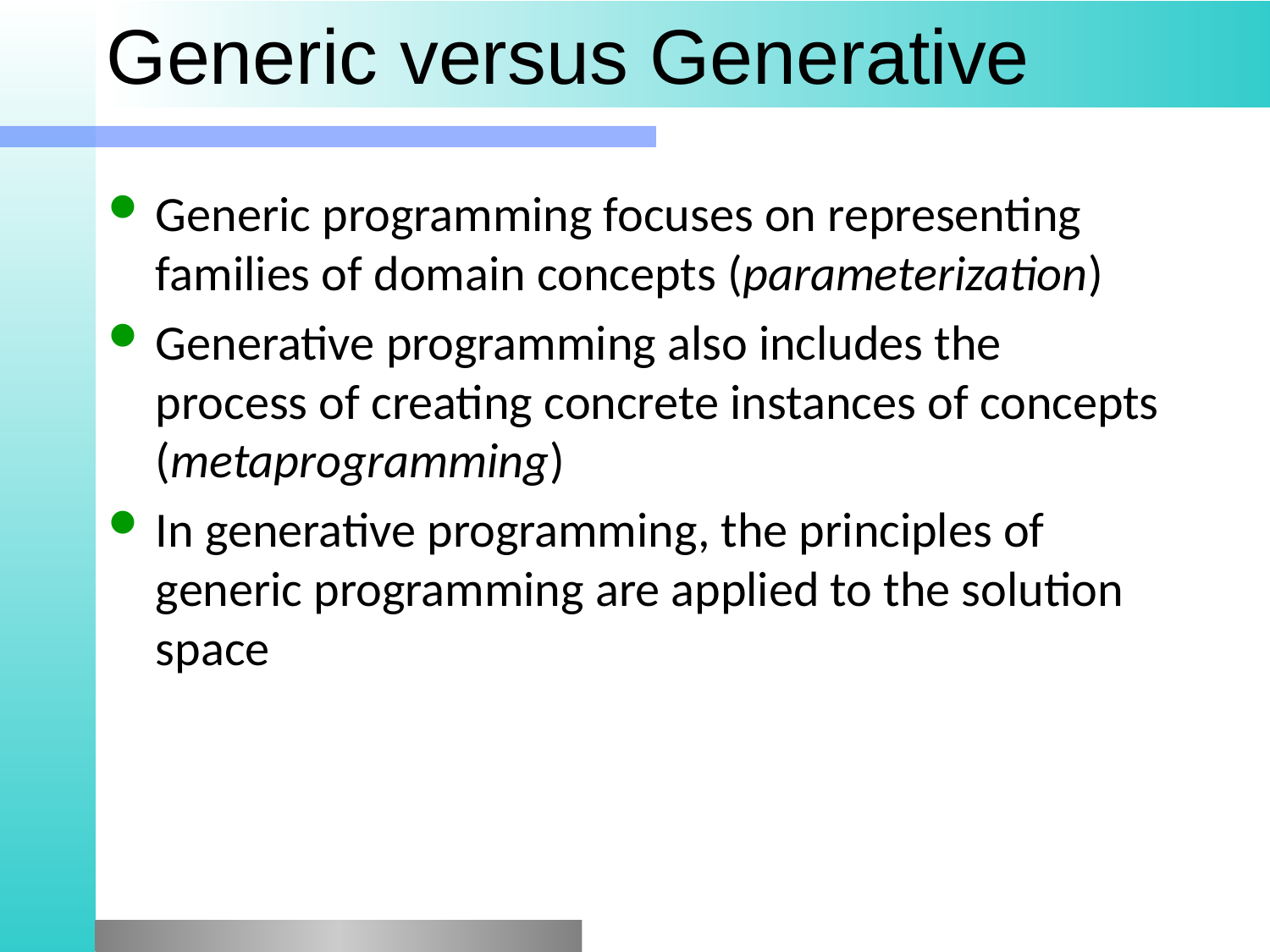

# Generic versus Generative
Generic programming focuses on representing families of domain concepts (parameterization)
Generative programming also includes the process of creating concrete instances of concepts (metaprogramming)
In generative programming, the principles of generic programming are applied to the solution space